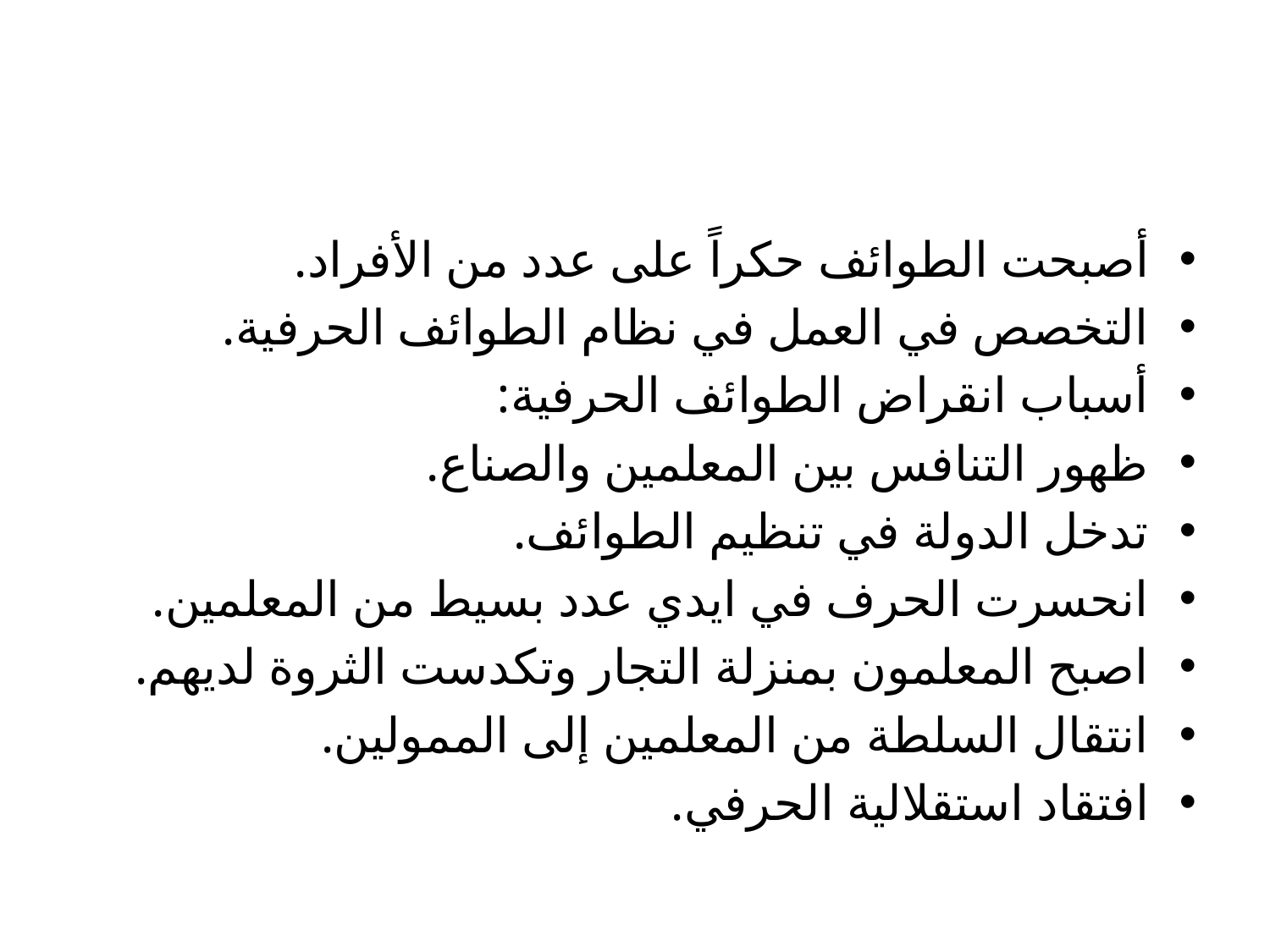

#
أصبحت الطوائف حكراً على عدد من الأفراد.
التخصص في العمل في نظام الطوائف الحرفية.
أسباب انقراض الطوائف الحرفية:
ظهور التنافس بين المعلمين والصناع.
تدخل الدولة في تنظيم الطوائف.
انحسرت الحرف في ايدي عدد بسيط من المعلمين.
اصبح المعلمون بمنزلة التجار وتكدست الثروة لديهم.
انتقال السلطة من المعلمين إلى الممولين.
افتقاد استقلالية الحرفي.